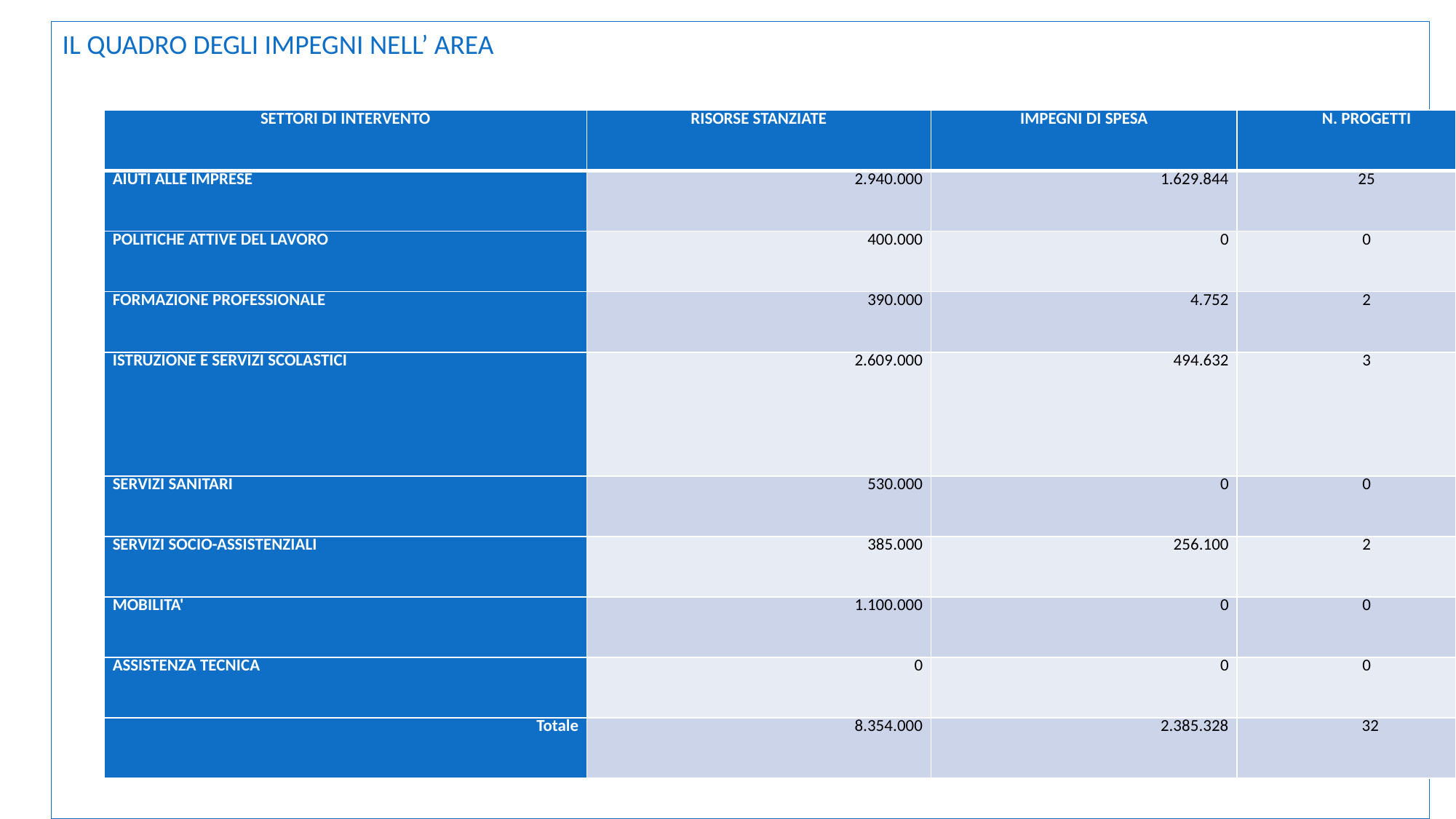

IL QUADRO DEGLI IMPEGNI NELL’ AREA

| SETTORI DI INTERVENTO | RISORSE STANZIATE | IMPEGNI DI SPESA | N. PROGETTI |
| --- | --- | --- | --- |
| AIUTI ALLE IMPRESE | 2.940.000 | 1.629.844 | 25 |
| POLITICHE ATTIVE DEL LAVORO | 400.000 | 0 | 0 |
| FORMAZIONE PROFESSIONALE | 390.000 | 4.752 | 2 |
| ISTRUZIONE E SERVIZI SCOLASTICI | 2.609.000 | 494.632 | 3 |
| SERVIZI SANITARI | 530.000 | 0 | 0 |
| SERVIZI SOCIO-ASSISTENZIALI | 385.000 | 256.100 | 2 |
| MOBILITA' | 1.100.000 | 0 | 0 |
| ASSISTENZA TECNICA | 0 | 0 | 0 |
| Totale | 8.354.000 | 2.385.328 | 32 |

|  |  |  |  |
| --- | --- | --- | --- |
|  |  |  |  |
|  |  |  |  |
|  |  |  |  |
|  |  |  |  |
|  |  |  |  |
|  |  |  |  |
|  |  |  |  |
|  |  |  |  |
|  |  |  |  |